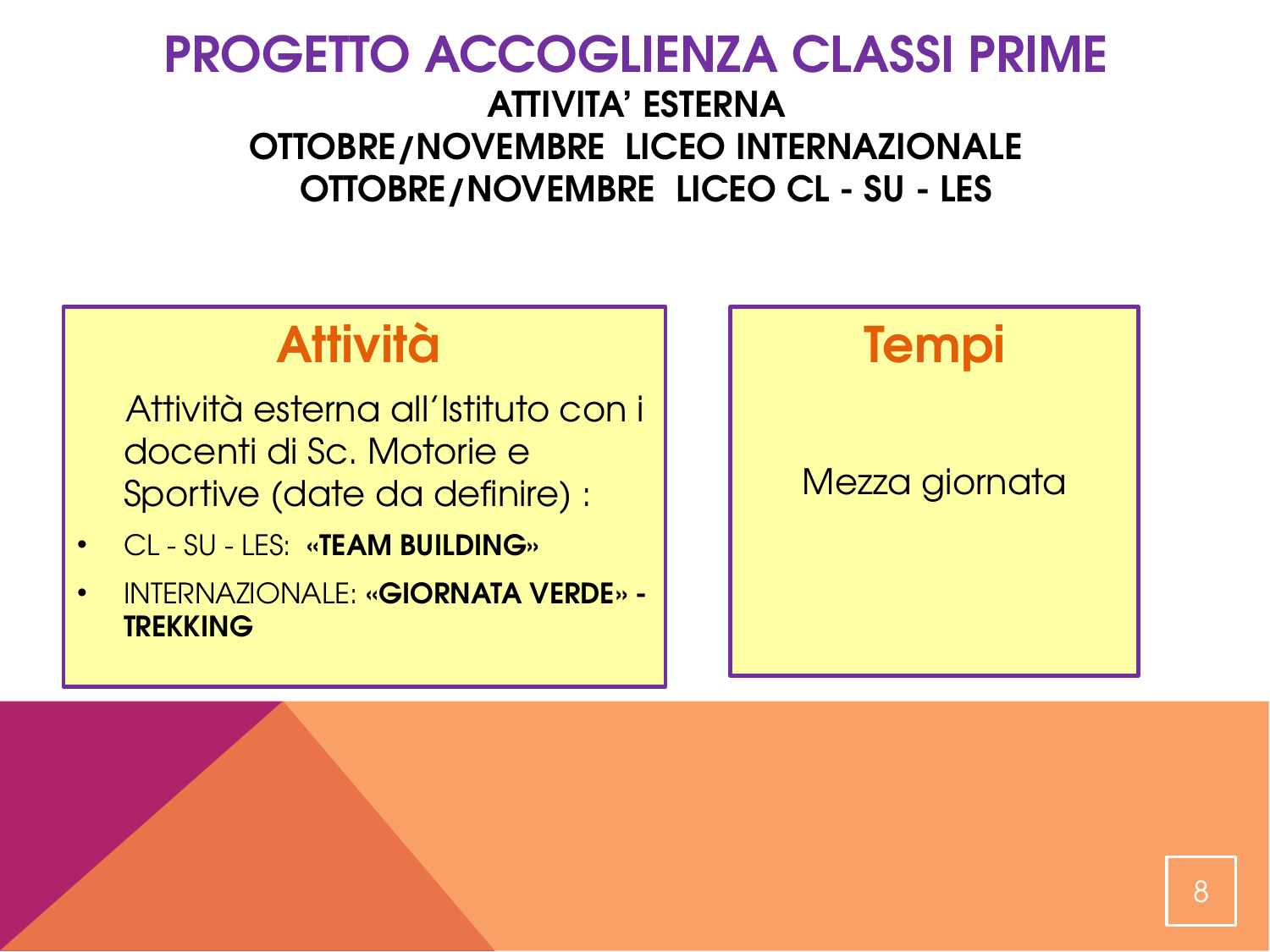

Progetto Accoglienza classi prime
ATTIVITA’ ESTERNA
ottobre/NOVEMBRE  LICEO internazionale
   ottobre/NOVEMBRE  LICEO cl - su - les
Attività
     Attività esterna all’Istituto con i docenti di Sc. Motorie e Sportive (date da definire) :
CL - SU - LES:  «TEAM BUILDING»
INTERNAZIONALE: «GIORNATA VERDE» - TREKKING
Tempi

Mezza giornata

8